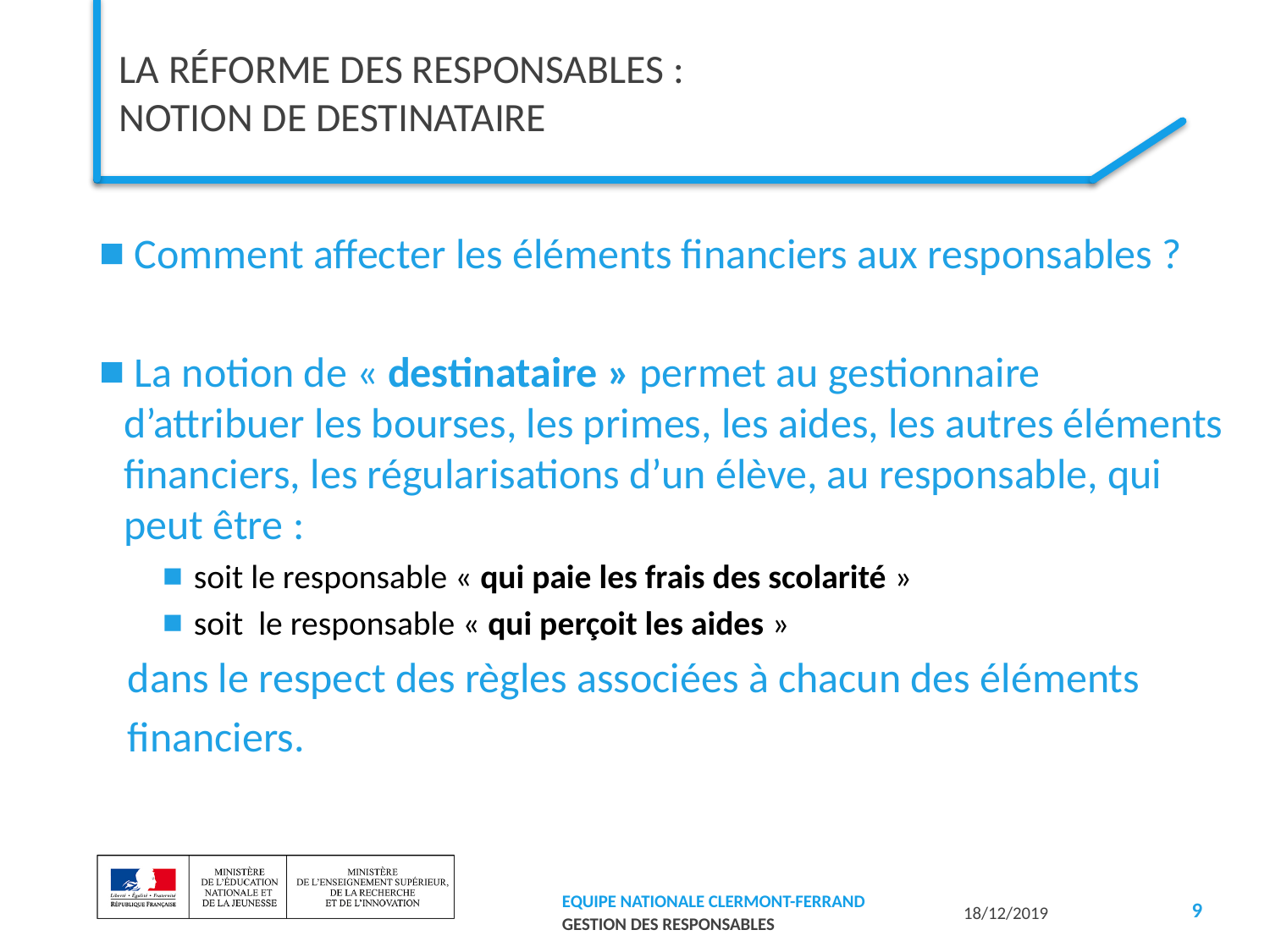

# la réforme des responsables : notion de destinataire
 Comment affecter les éléments financiers aux responsables ?

 La notion de « destinataire » permet au gestionnaire d’attribuer les bourses, les primes, les aides, les autres éléments financiers, les régularisations d’un élève, au responsable, qui peut être :
 soit le responsable « qui paie les frais des scolarité »
 soit  le responsable « qui perçoit les aides »
   dans le respect des règles associées à chacun des éléments
   financiers.

9